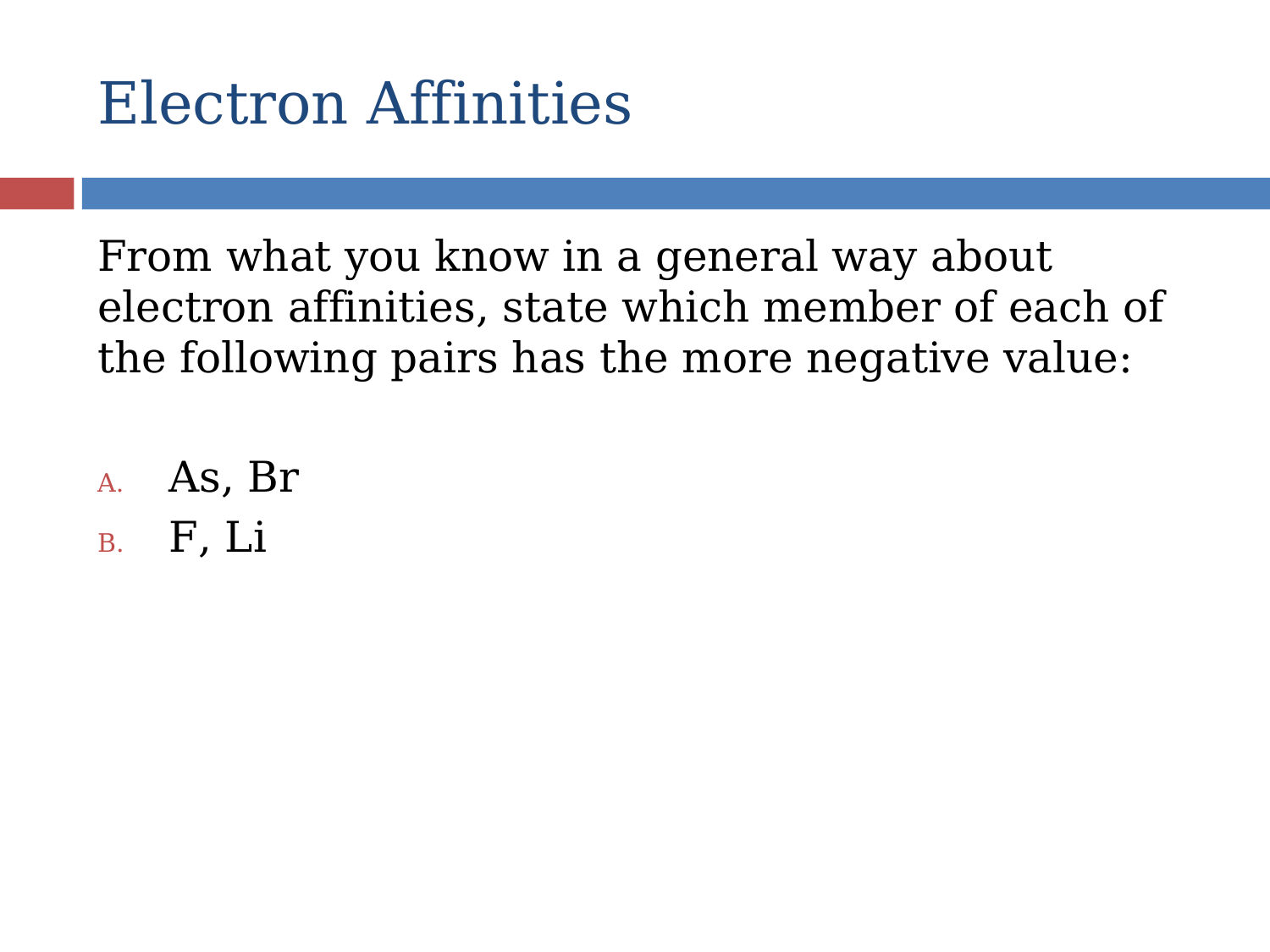

# Electron Affinities
From what you know in a general way about electron affinities, state which member of each of the following pairs has the more negative value:

As, Br
F, Li